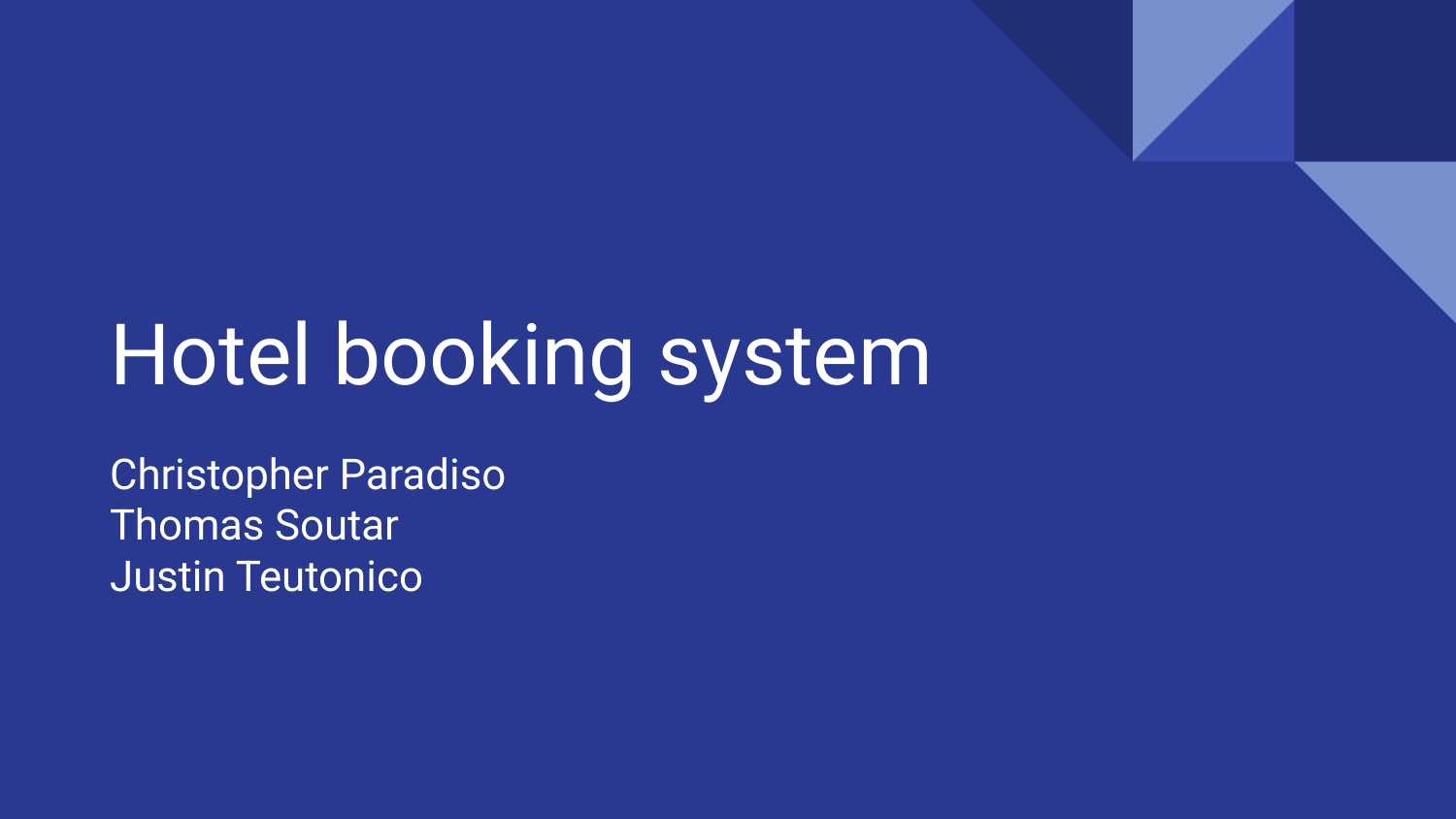

# Hotel booking system
Christopher Paradiso
Thomas Soutar
Justin Teutonico